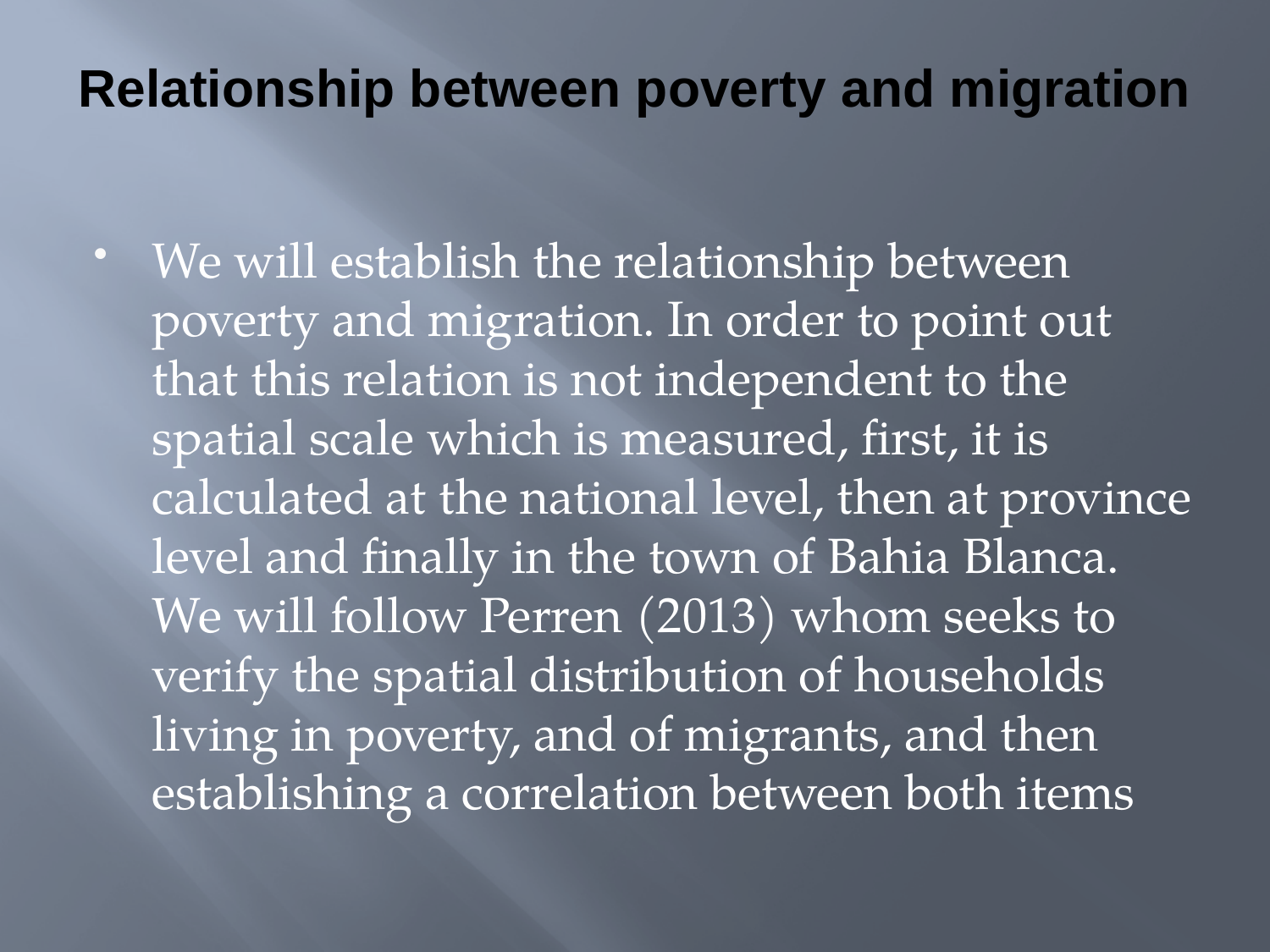

# Relationship between poverty and migration
We will establish the relationship between poverty and migration. In order to point out that this relation is not independent to the spatial scale which is measured, first, it is calculated at the national level, then at province level and finally in the town of Bahia Blanca.  We will follow Perren (2013) whom seeks to verify the spatial distribution of households living in poverty, and of migrants, and then establishing a correlation between both items